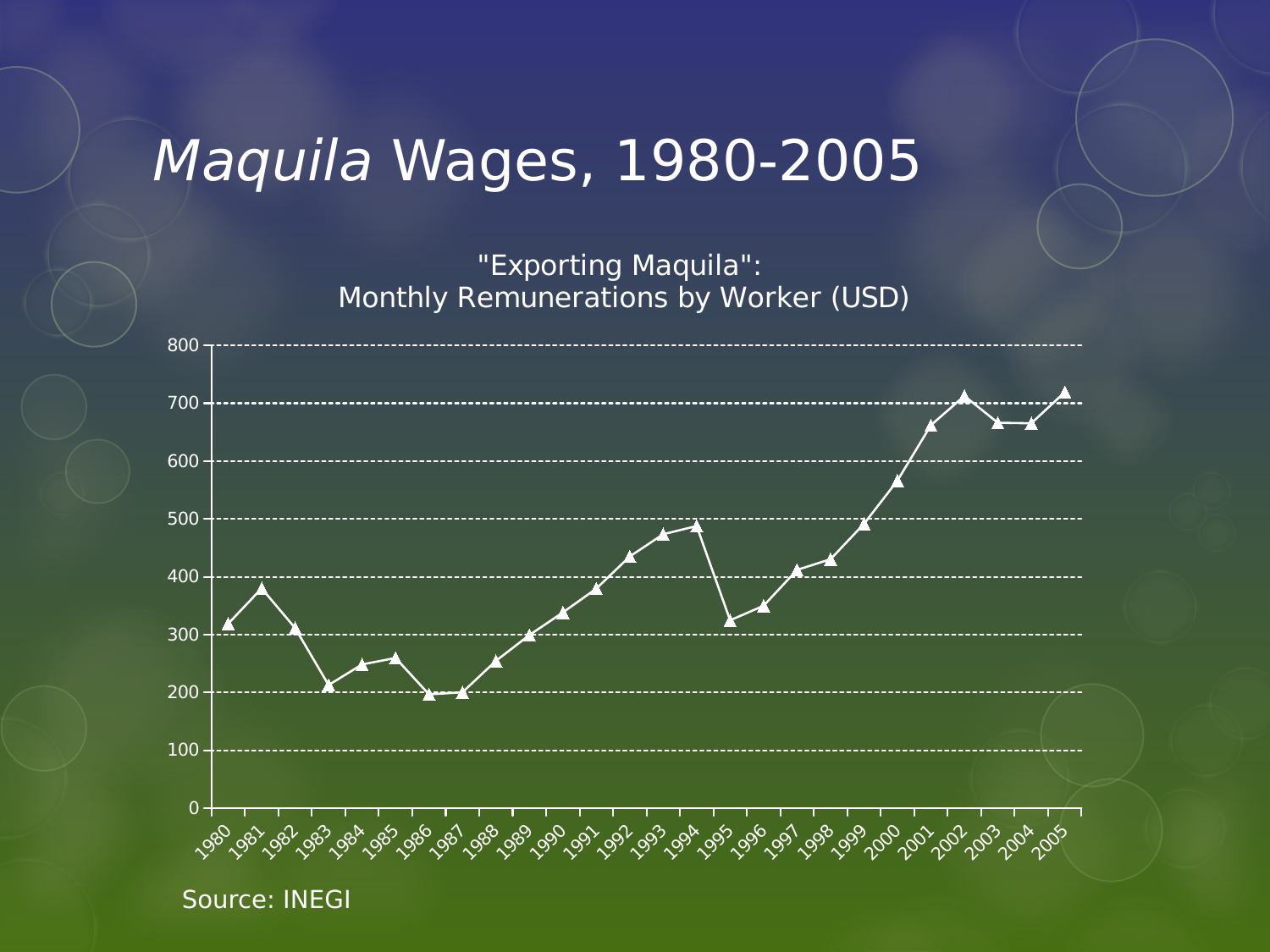

# Maquila Wages, 1980-2005

### Chart: "Exporting Maquila":
Monthly Remunerations by Worker (USD)

| Category | Remuneracion por persona mensual en USD |
|---|---|
| 1980.0 | 318.9232596657353 |
| 1981.0 | 379.9256335275209 |
| 1982.0 | 311.3601838660674 |
| 1983.0 | 212.9226404714086 |
| 1984.0 | 248.5026341619759 |
| 1985.0 | 259.7090126811594 |
| 1986.0 | 196.7194085649213 |
| 1987.0 | 200.371495120441 |
| 1988.0 | 254.7247685316748 |
| 1989.0 | 299.2518471115248 |
| 1990.0 | 338.2768978516662 |
| 1991.0 | 379.5896882863452 |
| 1992.0 | 435.0442358878224 |
| 1993.0 | 473.6585779801282 |
| 1994.0 | 487.7419199923161 |
| 1995.0 | 324.7169744378438 |
| 1996.0 | 349.9219857026858 |
| 1997.0 | 411.8942633764532 |
| 1998.0 | 430.3130356230634 |
| 1999.0 | 491.6036877645989 |
| 2000.0 | 566.2754640529356 |
| 2001.0 | 662.0370293141784 |
| 2002.0 | 712.5406900054048 |
| 2003.0 | 666.3022959123626 |
| 2004.0 | 665.3129847654743 |
| 2005.0 | 719.1063698180064 |
Source: INEGI